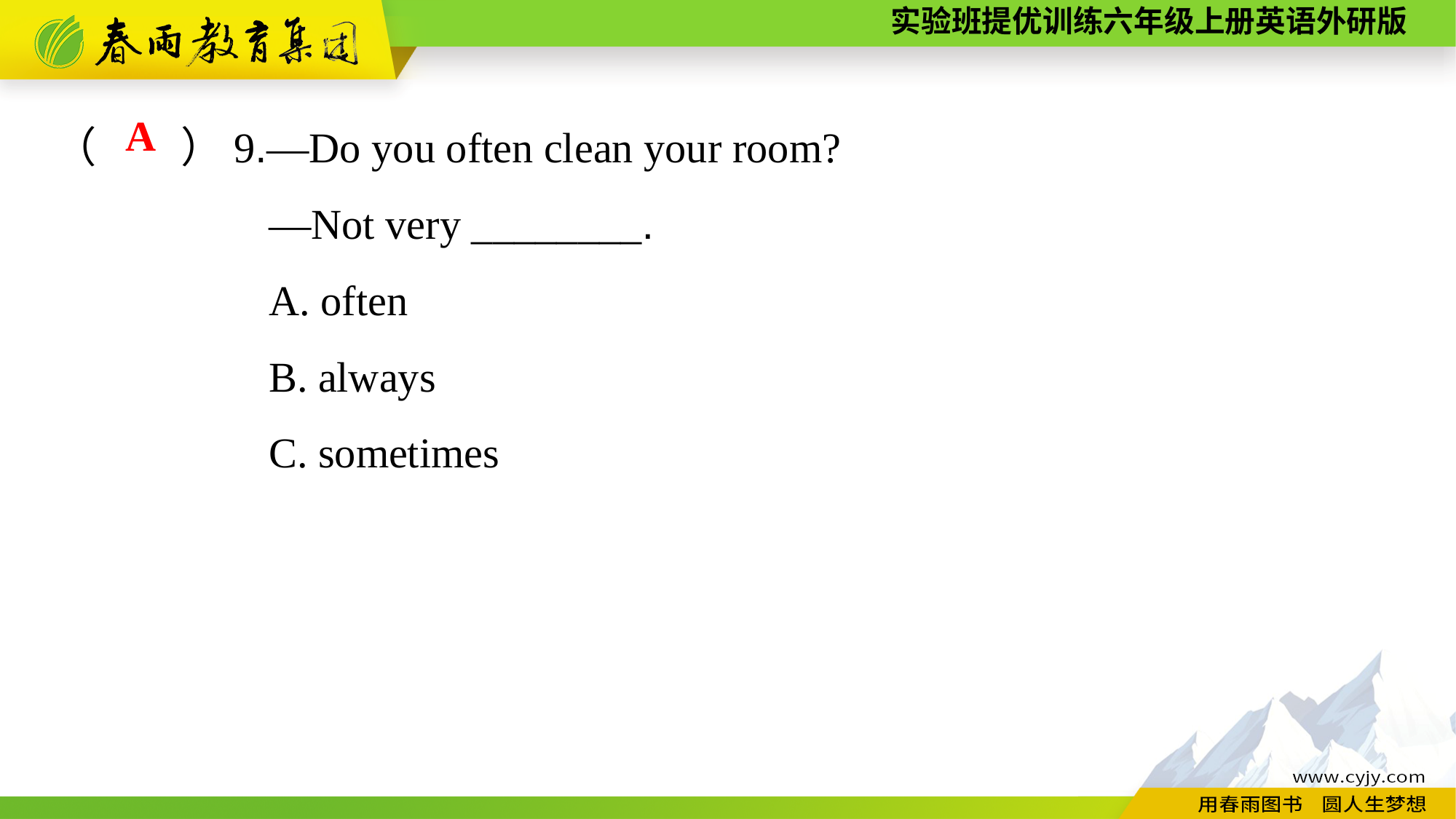

（　　）9.—Do you often clean your room?
—Not very ________.
A. often
B. always
C. sometimes
A